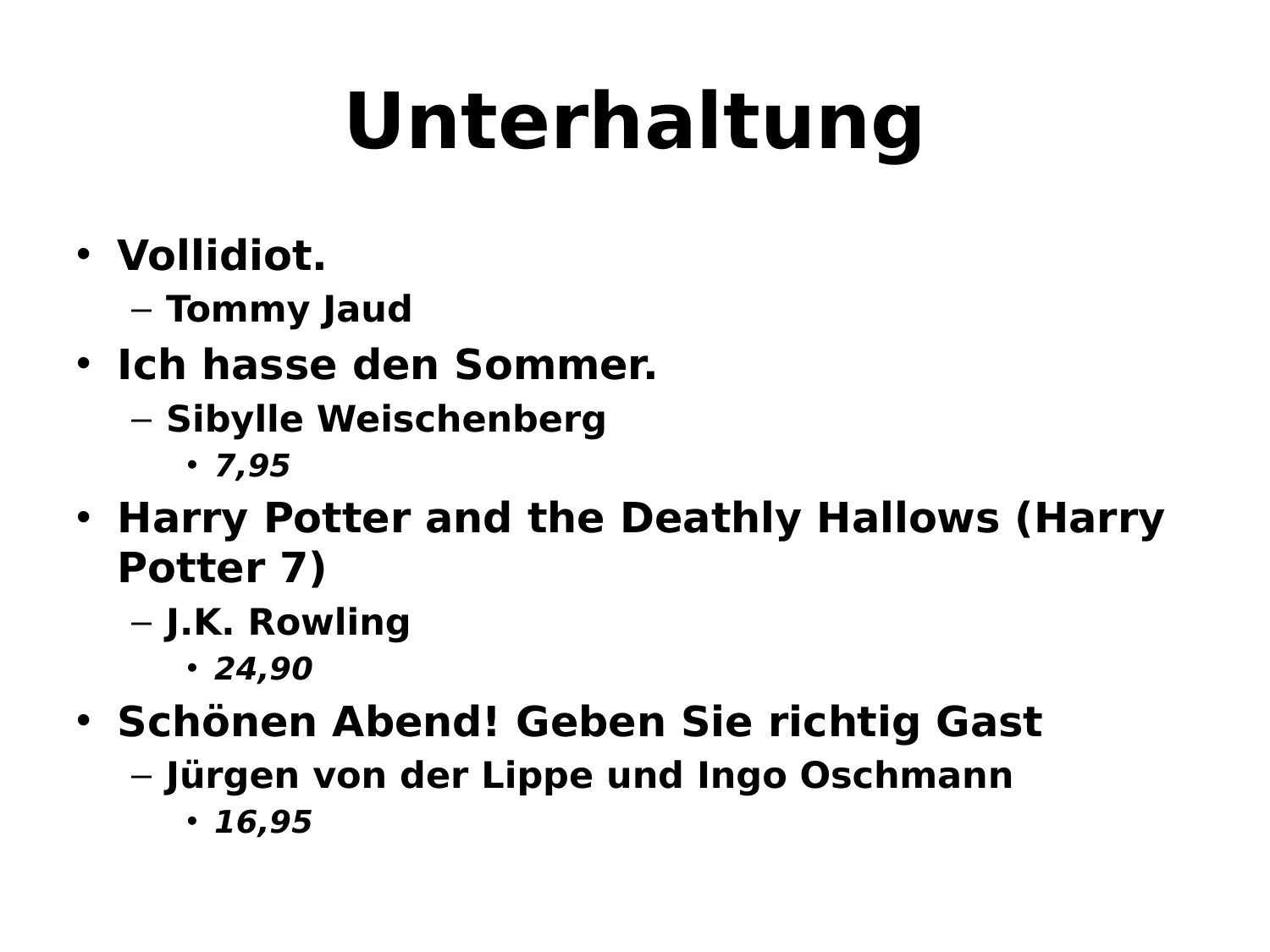

# Unterhaltung
Vollidiot.
Tommy Jaud
Ich hasse den Sommer.
Sibylle Weischenberg
7,95
Harry Potter and the Deathly Hallows (Harry Potter 7)
J.K. Rowling
24,90
Schönen Abend! Geben Sie richtig Gast
Jürgen von der Lippe und Ingo Oschmann
16,95